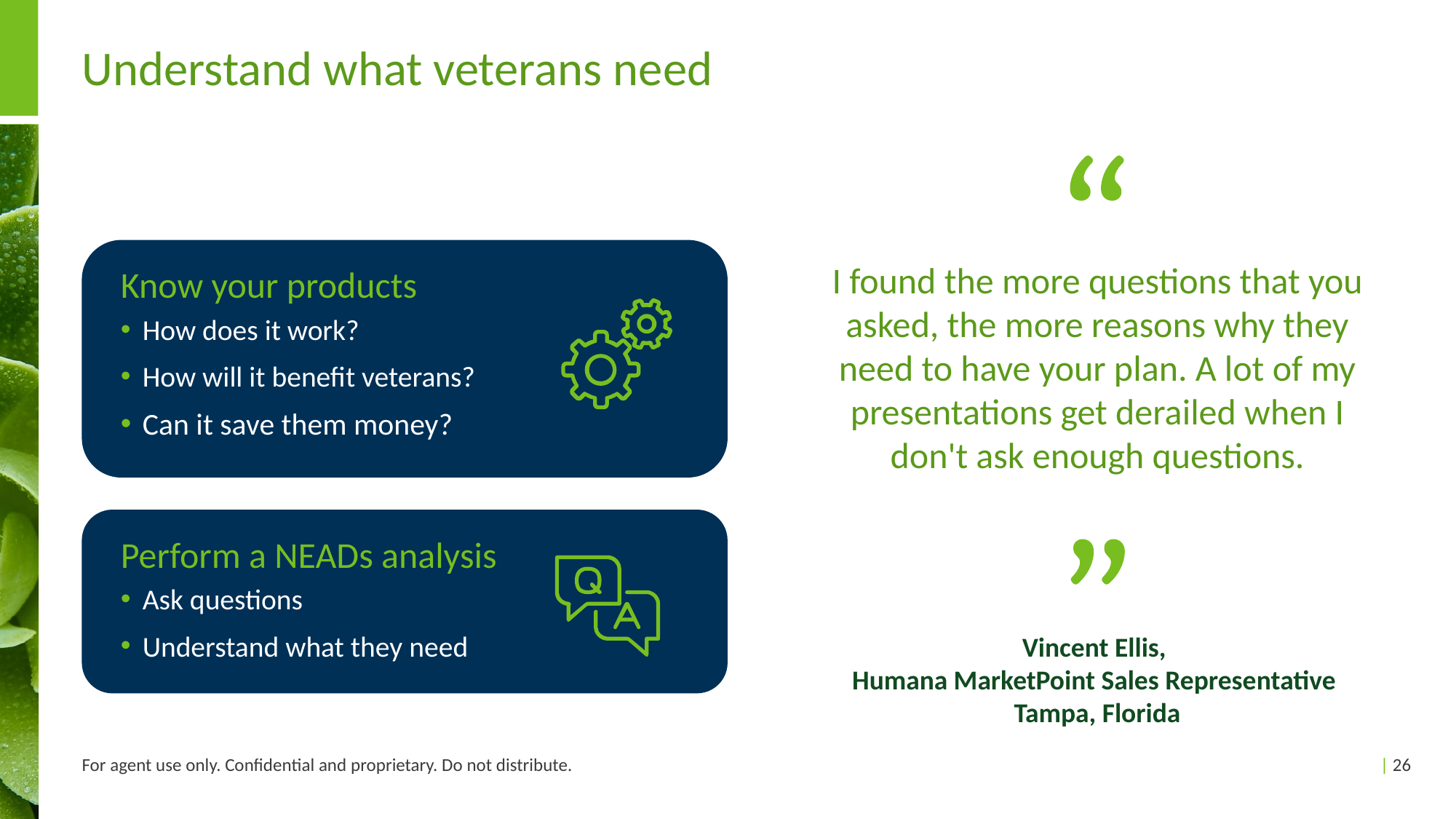

# Understand what veterans need

I found the more questions that you asked, the more reasons why they need to have your plan. A lot of my presentations get derailed when I don't ask enough questions.
Know your products
How does it work?
How will it benefit veterans?
Can it save them money?

Perform a NEADs analysis
Ask questions
Understand what they need

Vincent Ellis,
Humana MarketPoint Sales Representative
Tampa, Florida
For agent use only. Confidential and proprietary. Do not distribute.
| 26